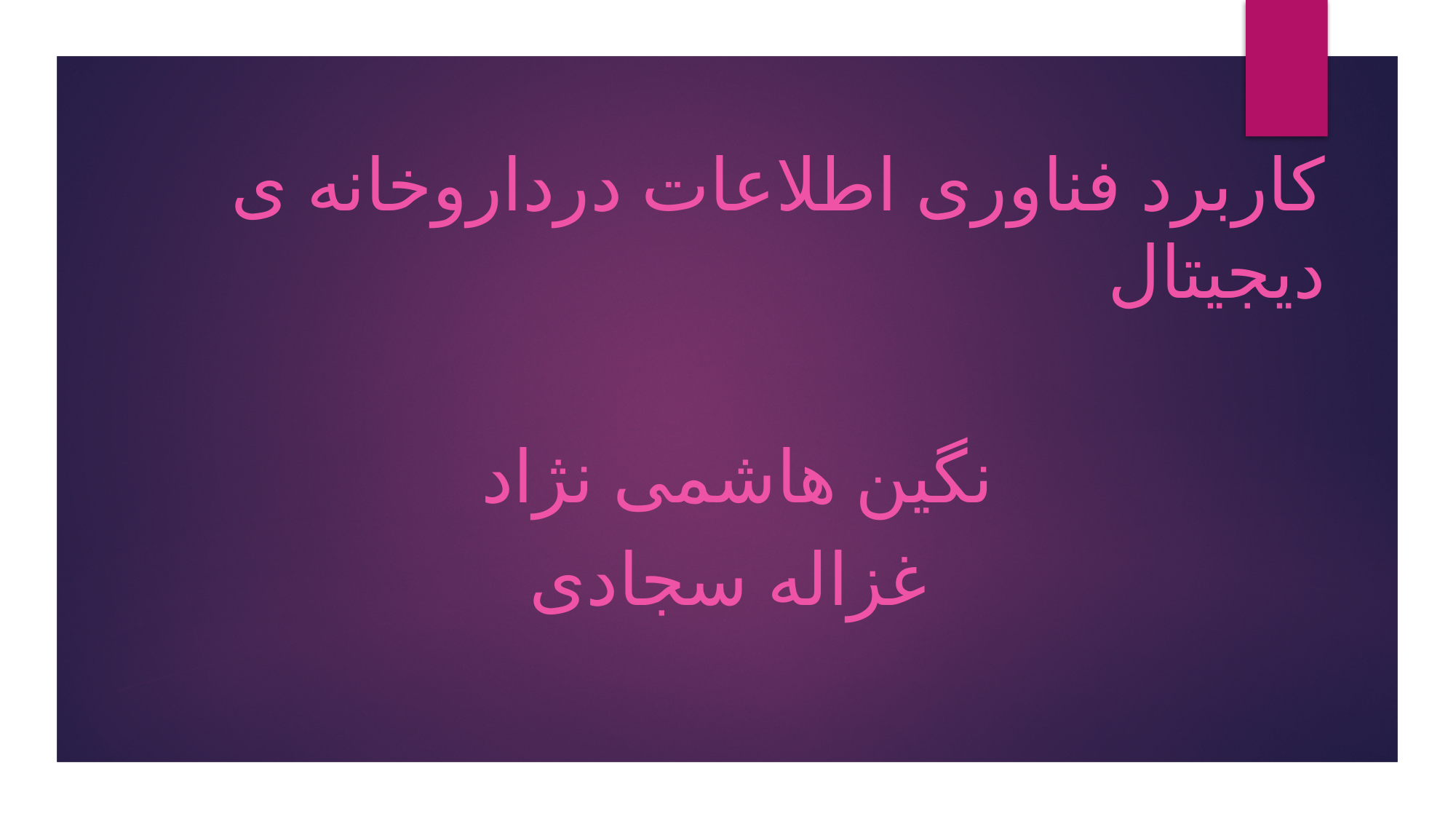

کاربرد فناوری اطلاعات درداروخانه ی دیجیتال

نگین هاشمی نژاد
غزاله سجادی
#